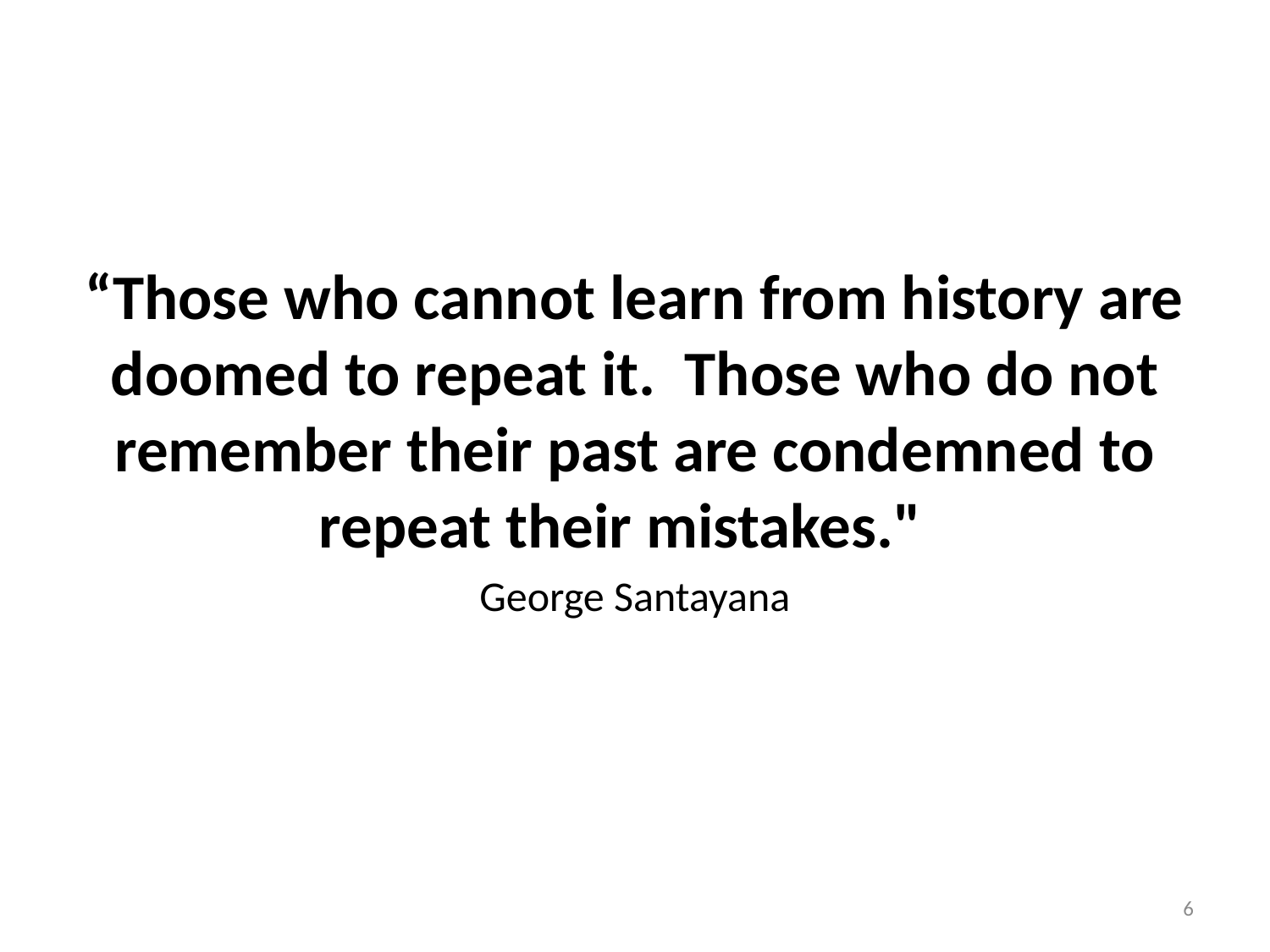

“Those who cannot learn from history are doomed to repeat it.  Those who do not remember their past are condemned to repeat their mistakes."
George Santayana

6